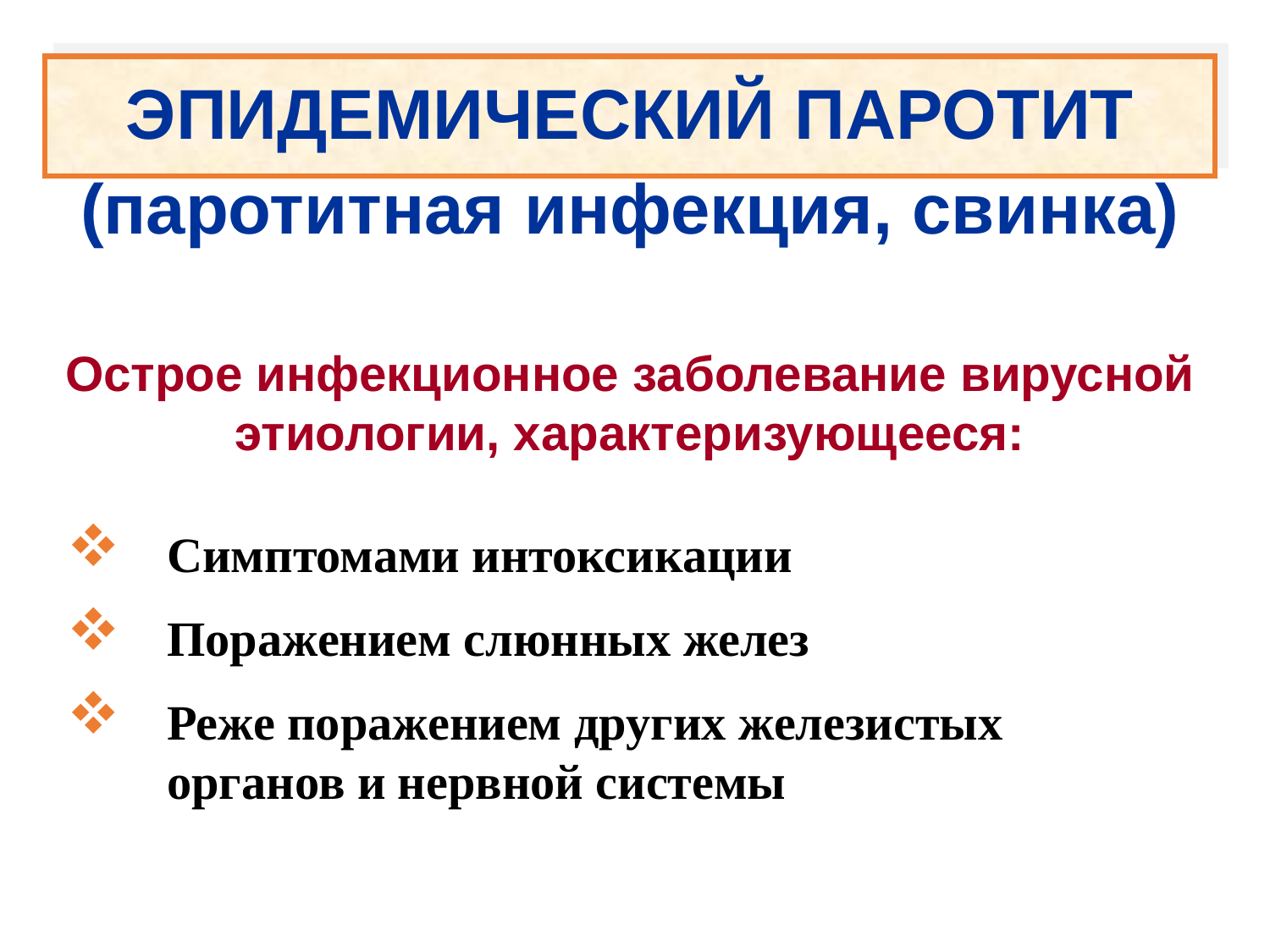

ЭПИДЕМИЧЕСКИЙ ПАРОТИТ
(паротитная инфекция, свинка)
Острое инфекционное заболевание вирусной этиологии, характеризующееся:
Симптомами интоксикации
Поражением слюнных желез
Реже поражением других железистых органов и нервной системы